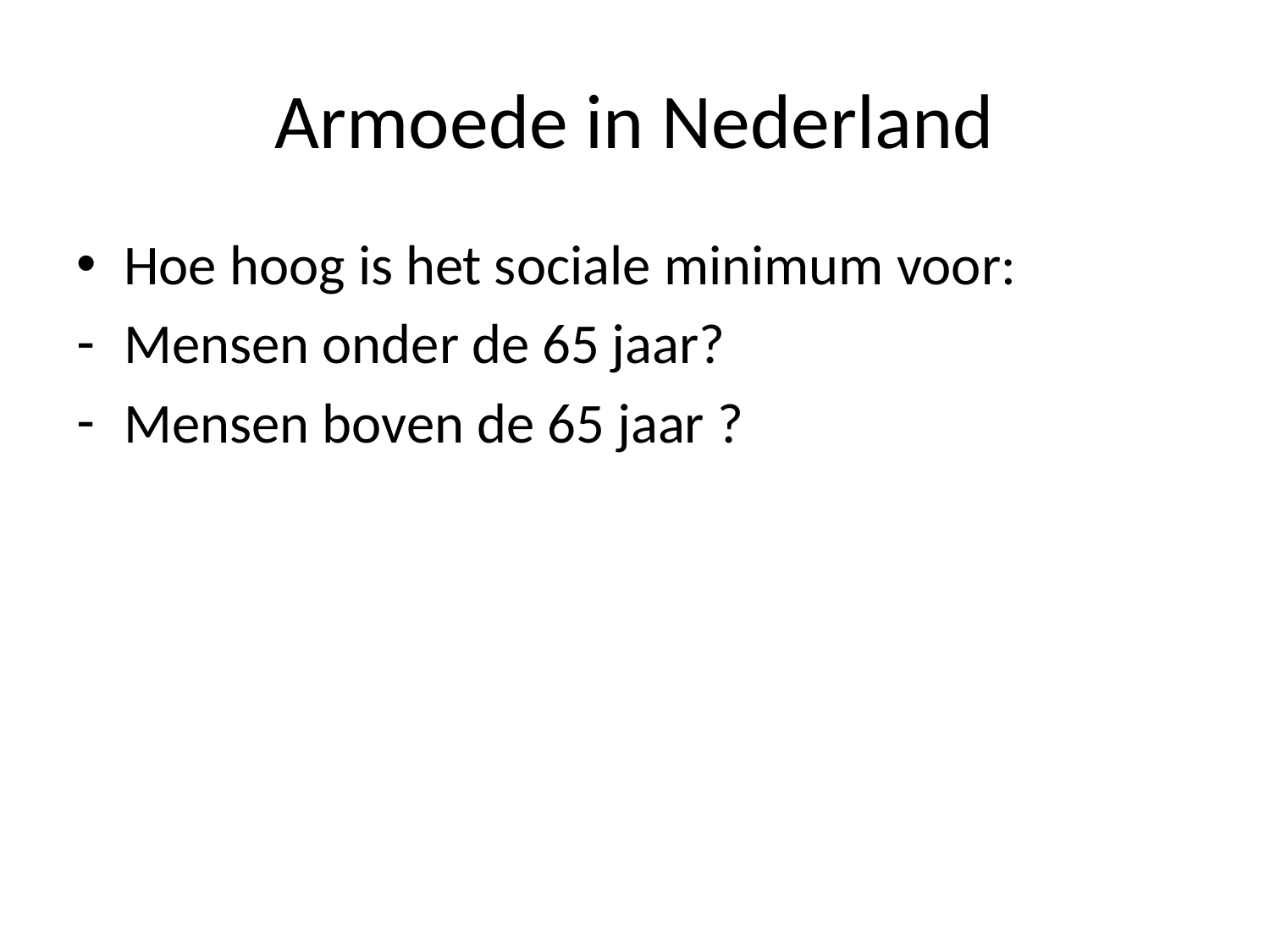

# Armoede in Nederland
Hoe hoog is het sociale minimum voor:
Mensen onder de 65 jaar?
Mensen boven de 65 jaar ?